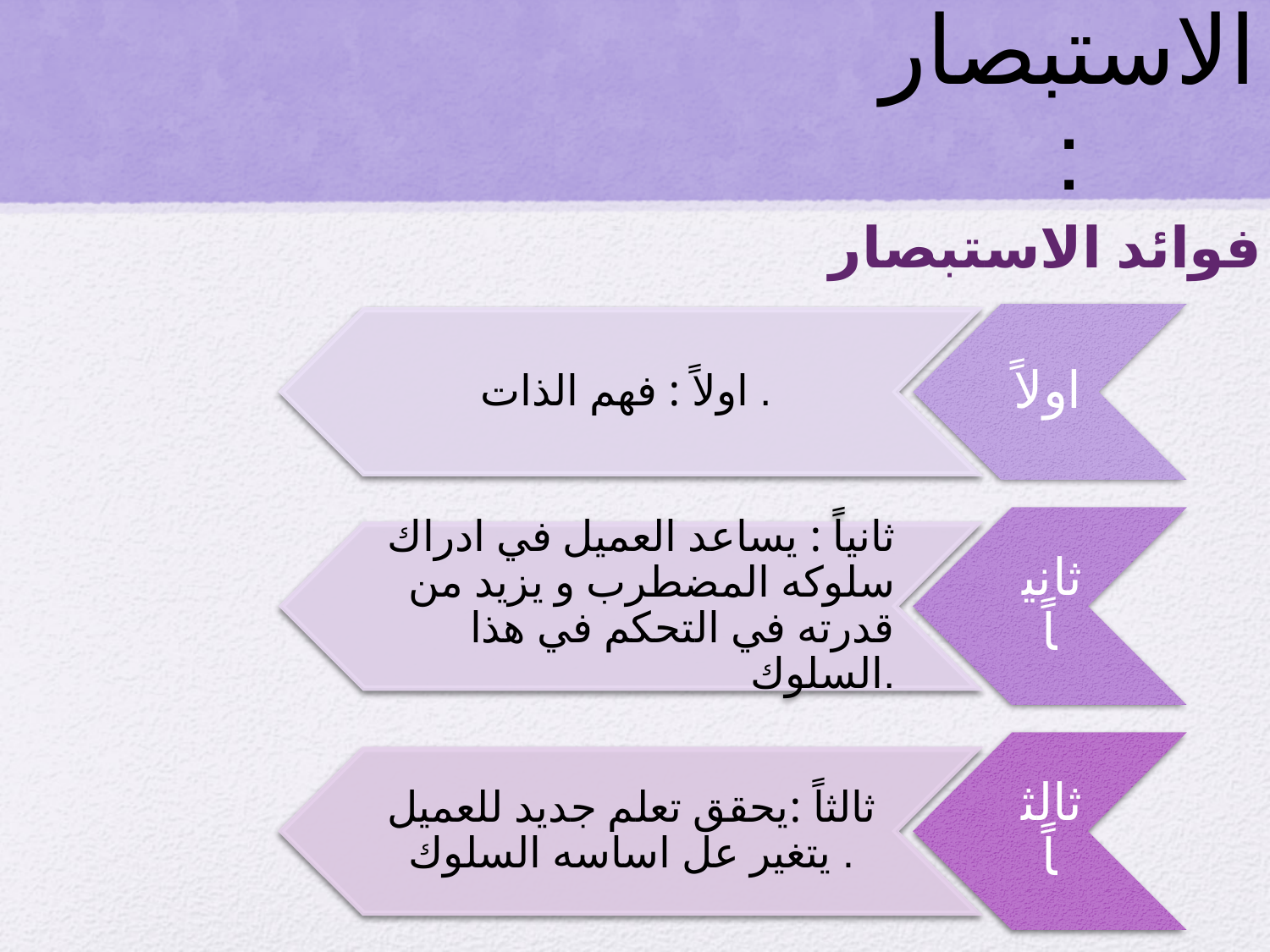

# الاستبصار :
فوائد الاستبصار :
اولاً
اولاً : فهم الذات .
ثانياً
ثانياً : يساعد العميل في ادراك سلوكه المضطرب و يزيد من قدرته في التحكم في هذا السلوك.
ثالثاً
ثالثاً :يحقق تعلم جديد للعميل يتغير عل اساسه السلوك .